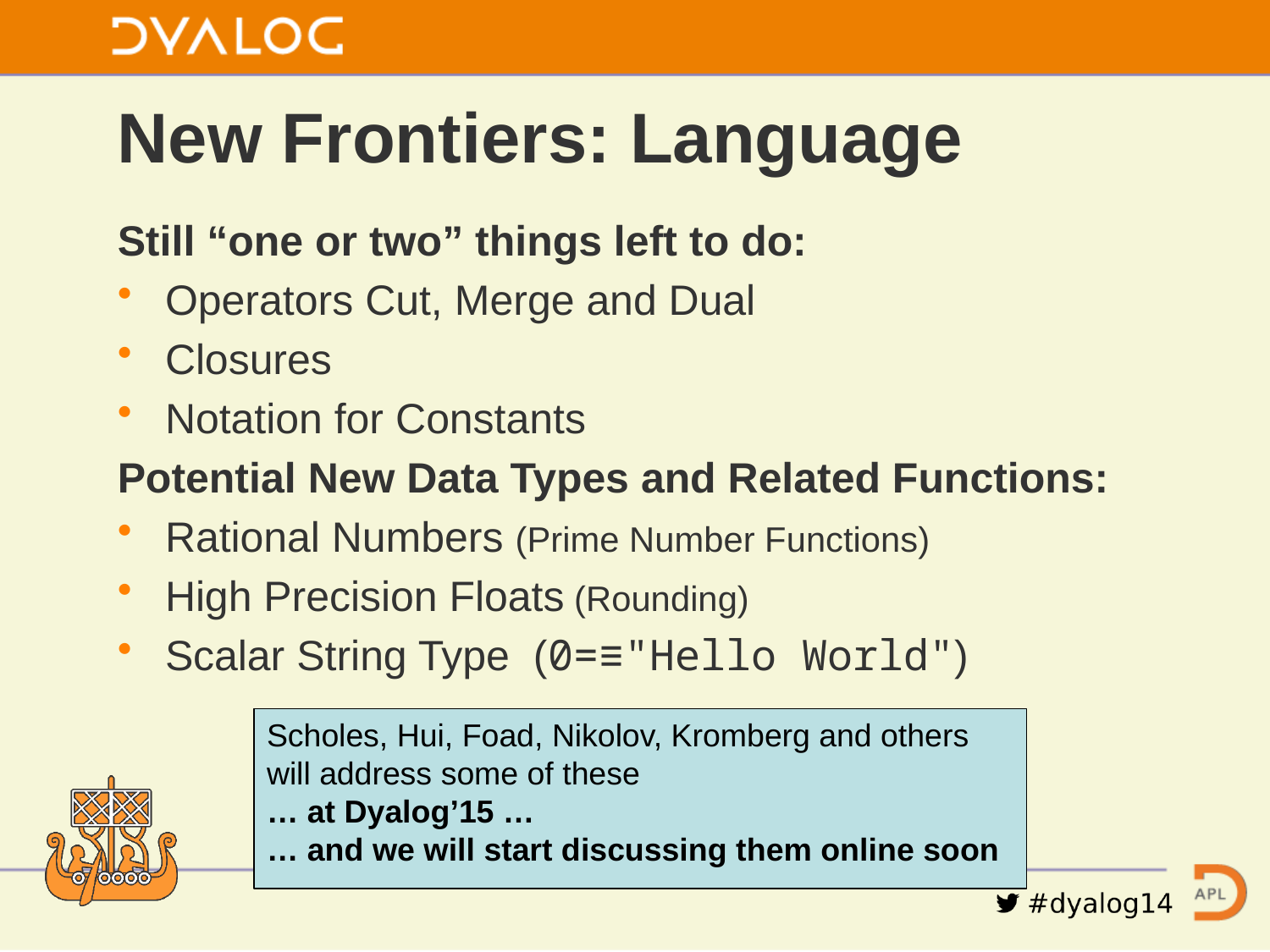

# New Frontiers: Language
Still “one or two” things left to do:
Operators Cut, Merge and Dual
Closures
Notation for Constants
Potential New Data Types and Related Functions:
Rational Numbers (Prime Number Functions)
High Precision Floats (Rounding)
Scalar String Type  (0=≡"Hello World")

Scholes, Hui, Foad, Nikolov, Kromberg and others
will address some of these
… at Dyalog’15 …
… and we will start discussing them online soon